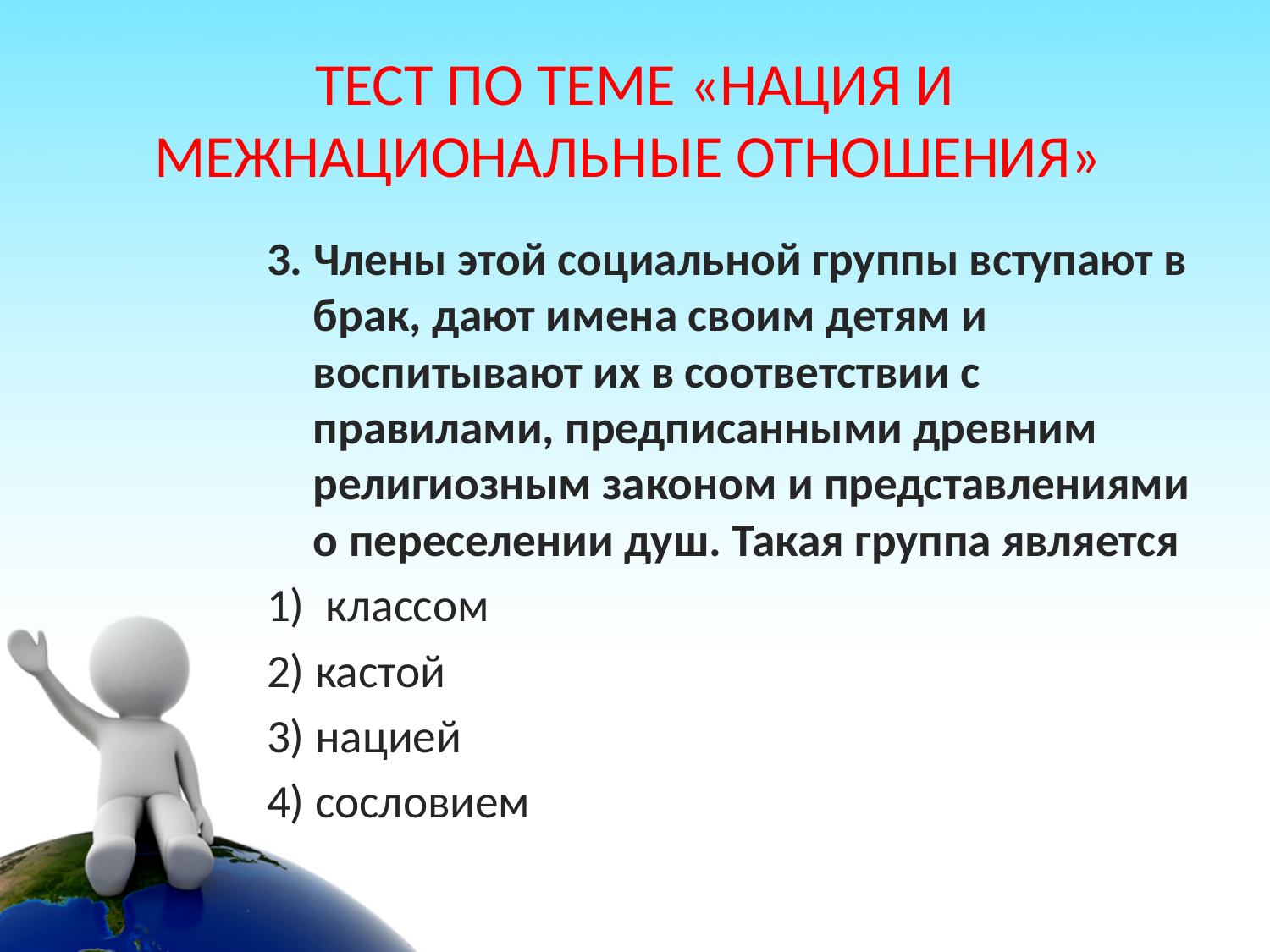

# ТЕСТ ПО ТЕМЕ «НАЦИЯ И МЕЖНАЦИОНАЛЬНЫЕ ОТНОШЕНИЯ»
3. Члены этой социальной группы вступают в брак, дают имена своим детям и воспитывают их в соответствии с правилами, предписанными древним религиозным законом и представлениями о переселении душ. Такая группа является
1)  классом
2) кастой
3) нацией
4) сословием